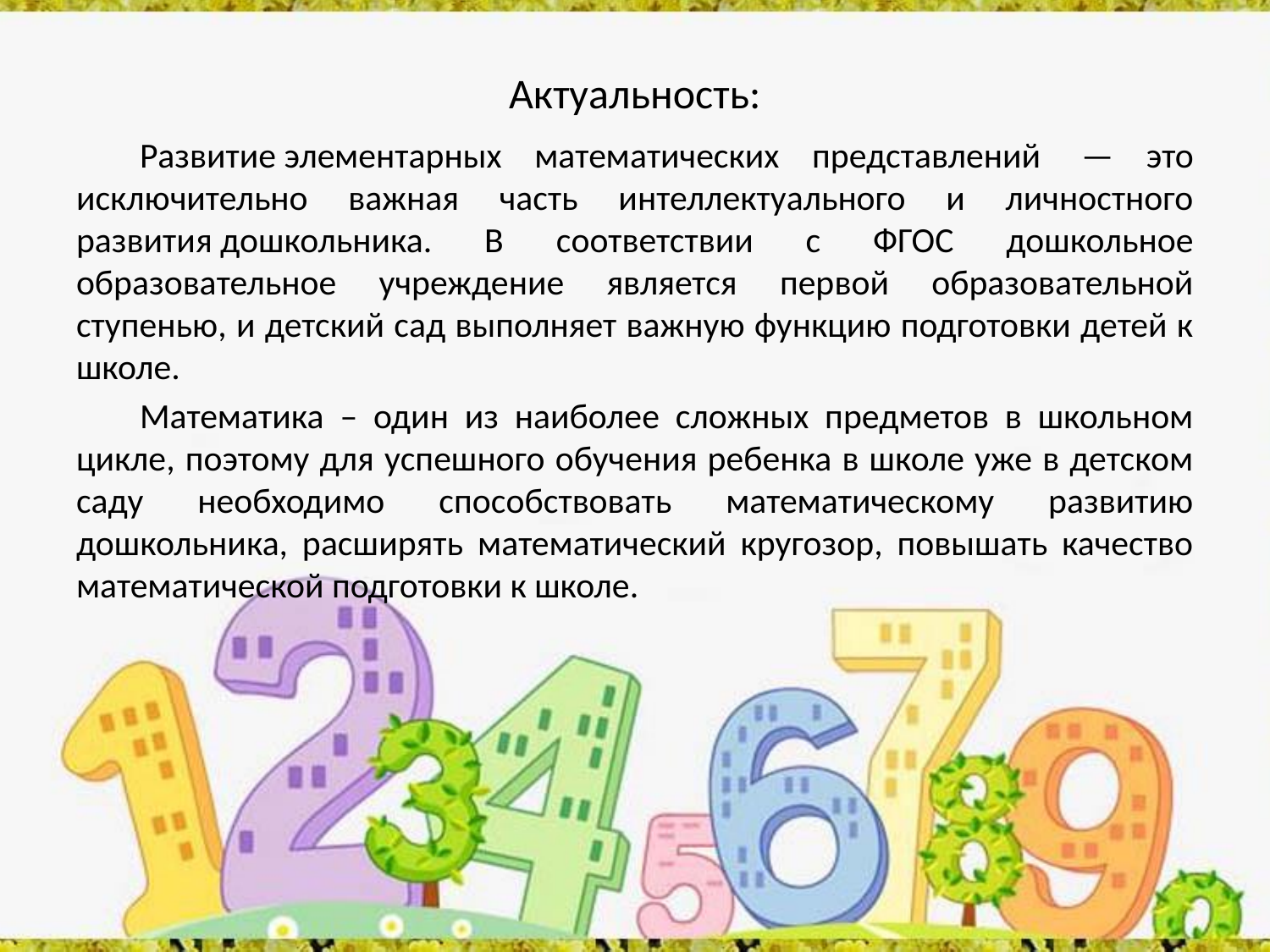

# Актуальность:
Развитие элементарных математических представлений  — это исключительно важная часть интеллектуального и личностного развития дошкольника. В соответствии с ФГОС дошкольное образовательное учреждение является первой образовательной ступенью, и детский сад выполняет важную функцию подготовки детей к школе.
Математика – один из наиболее сложных предметов в школьном цикле, поэтому для успешного обучения ребенка в школе уже в детском саду необходимо способствовать математическому развитию дошкольника, расширять математический кругозор, повышать качество математической подготовки к школе.